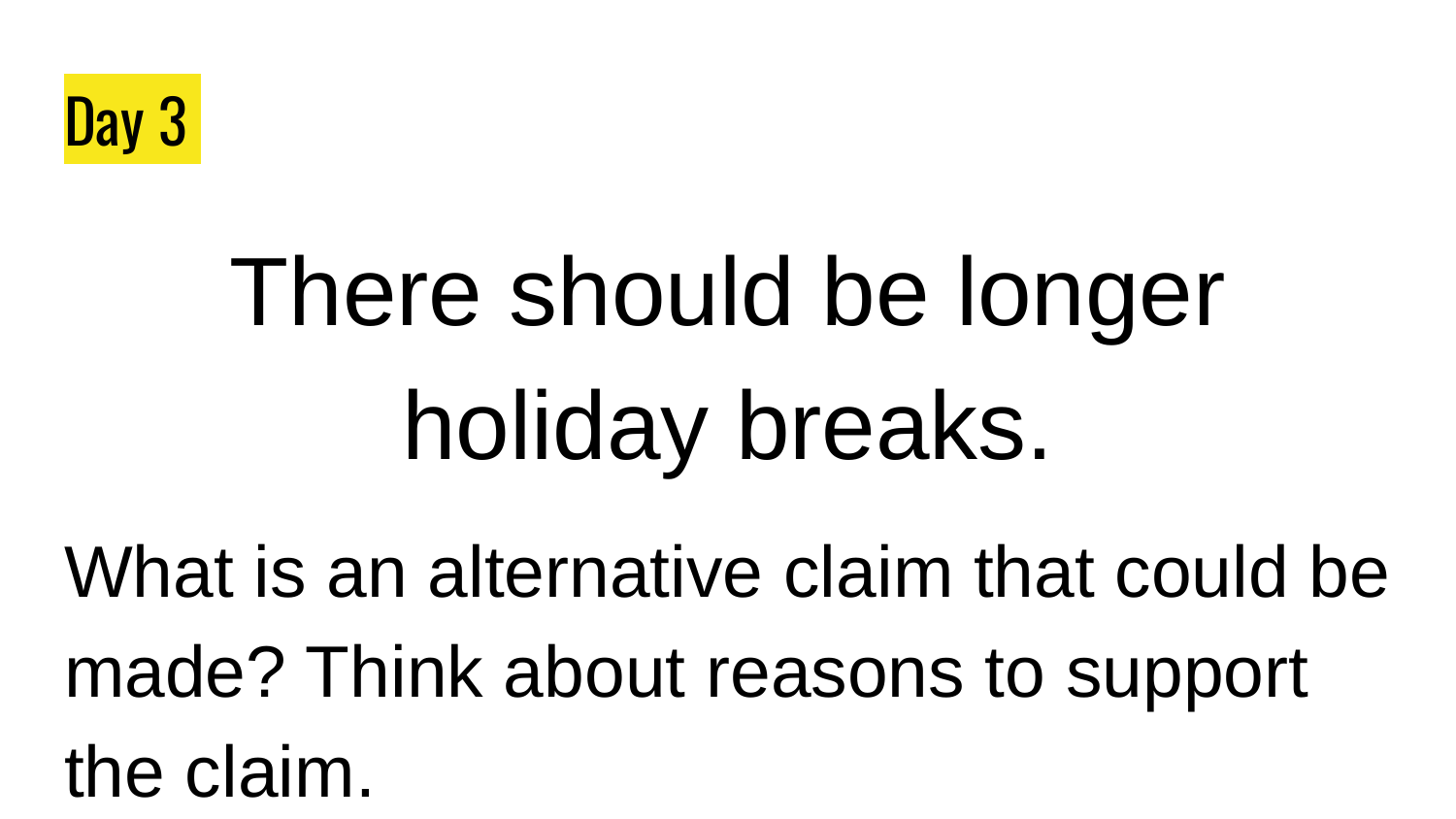

# Day 3
There should be longer holiday breaks.
What is an alternative claim that could be made? Think about reasons to support the claim.